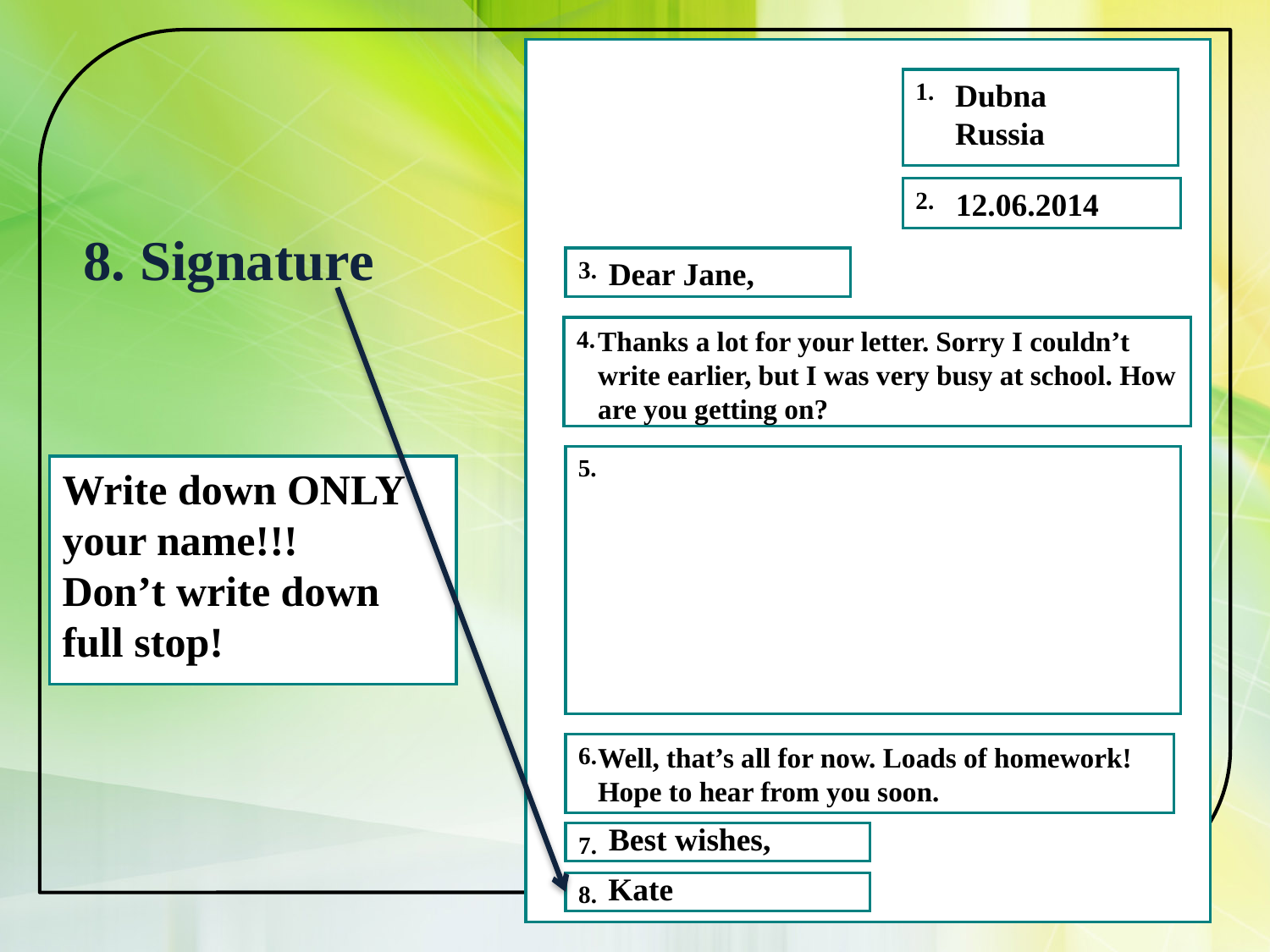

1.
2.
3.
4.
5.
6.
7.
8.
Dubna
Russia
12.06.2014
8. Signature
Dear Jane,
Thanks a lot for your letter. Sorry I couldn’t write earlier, but I was very busy at school. How are you getting on?

Write down ONLY  your name!!!
Don’t write down full stop!

Well, that’s all for now. Loads of homework!
Hope to hear from you soon.
Best wishes,
Kate